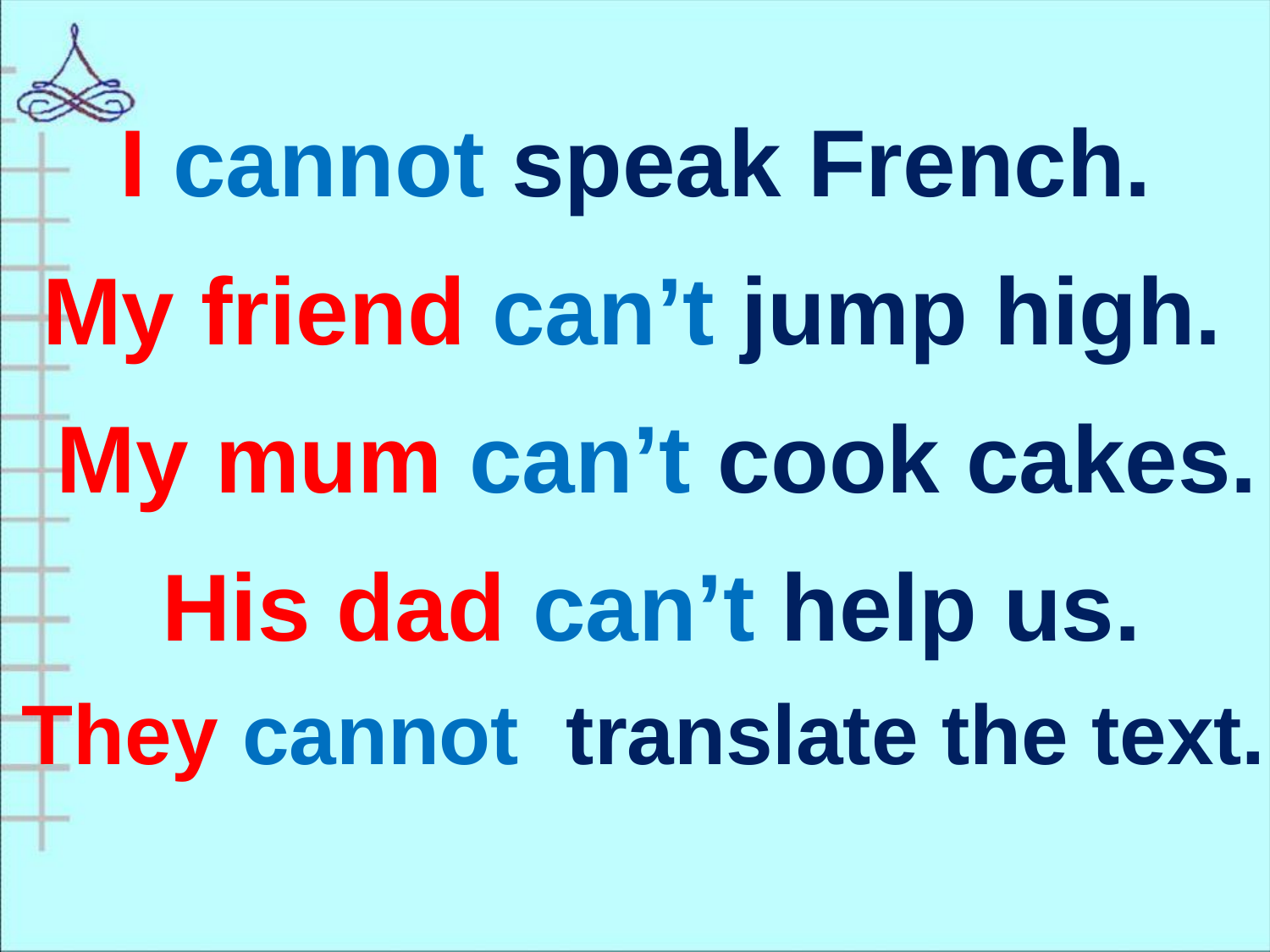

I cannot speak French.
My friend can’t jump high.
My mum can’t cook cakes.
His dad can’t help us.
They cannot  translate the text.